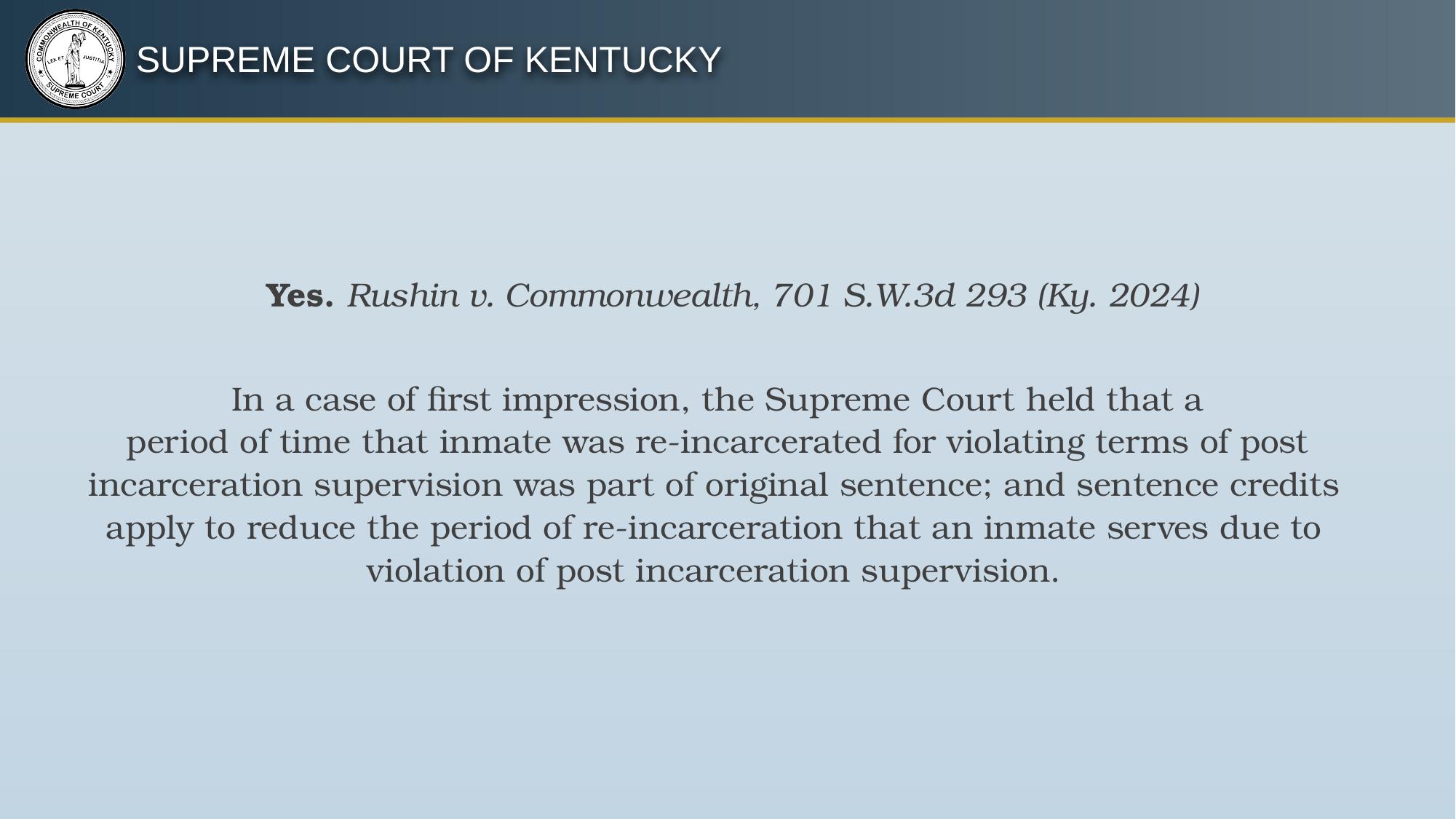

Yes. Rushin v. Commonwealth, 701 S.W.3d 293 (Ky. 2024)

In a case of first impression, the Supreme Court held that a
period of time that inmate was re-incarcerated for violating terms of post incarceration supervision was part of original sentence; and sentence credits apply to reduce the period of re-incarceration that an inmate serves due to violation of post incarceration supervision.